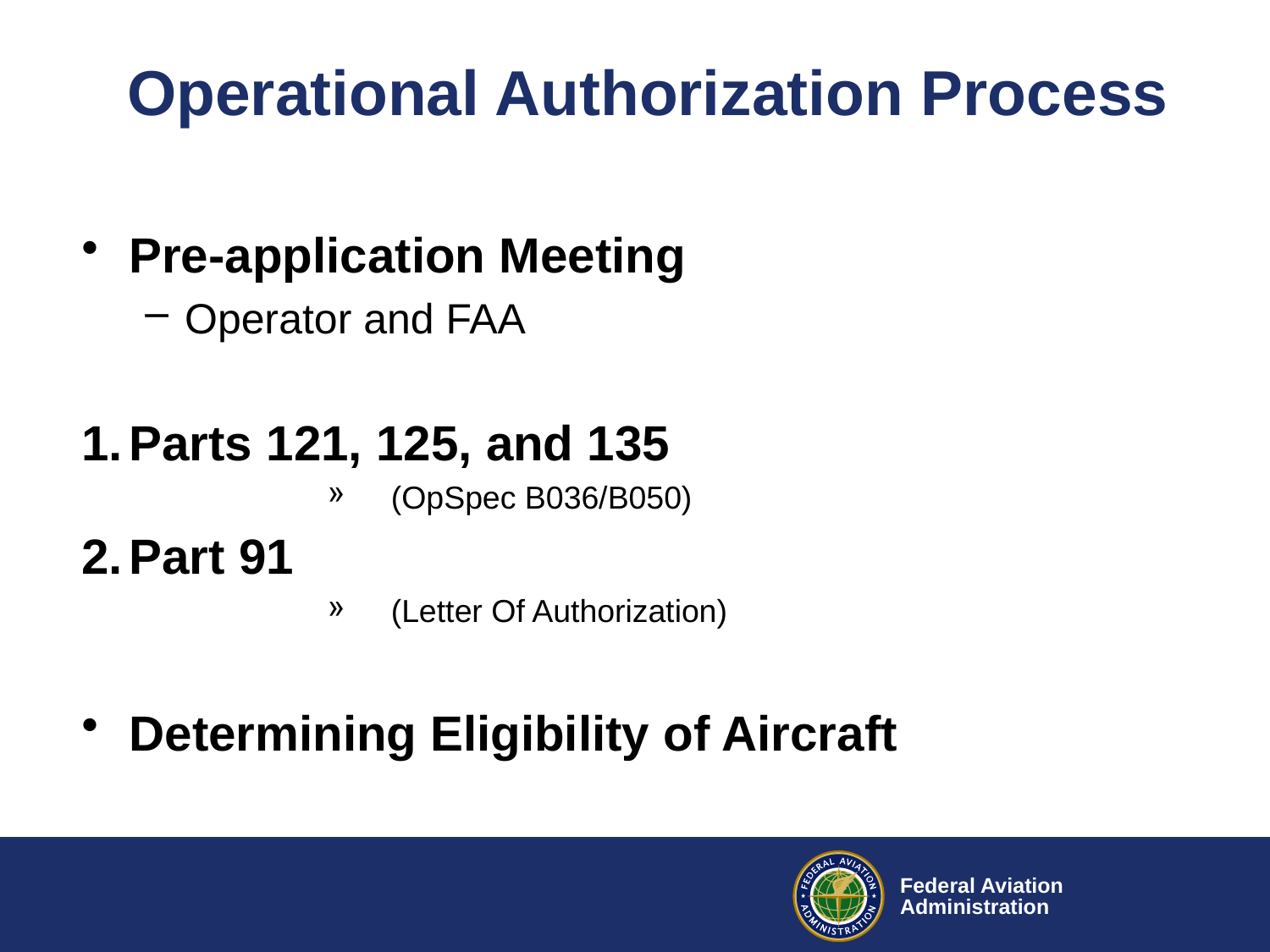

# Operational Authorization Process

Pre-application Meeting
Operator and FAA

Parts 121, 125, and 135
(OpSpec B036/B050)
Part 91
(Letter Of Authorization)

Determining Eligibility of Aircraft